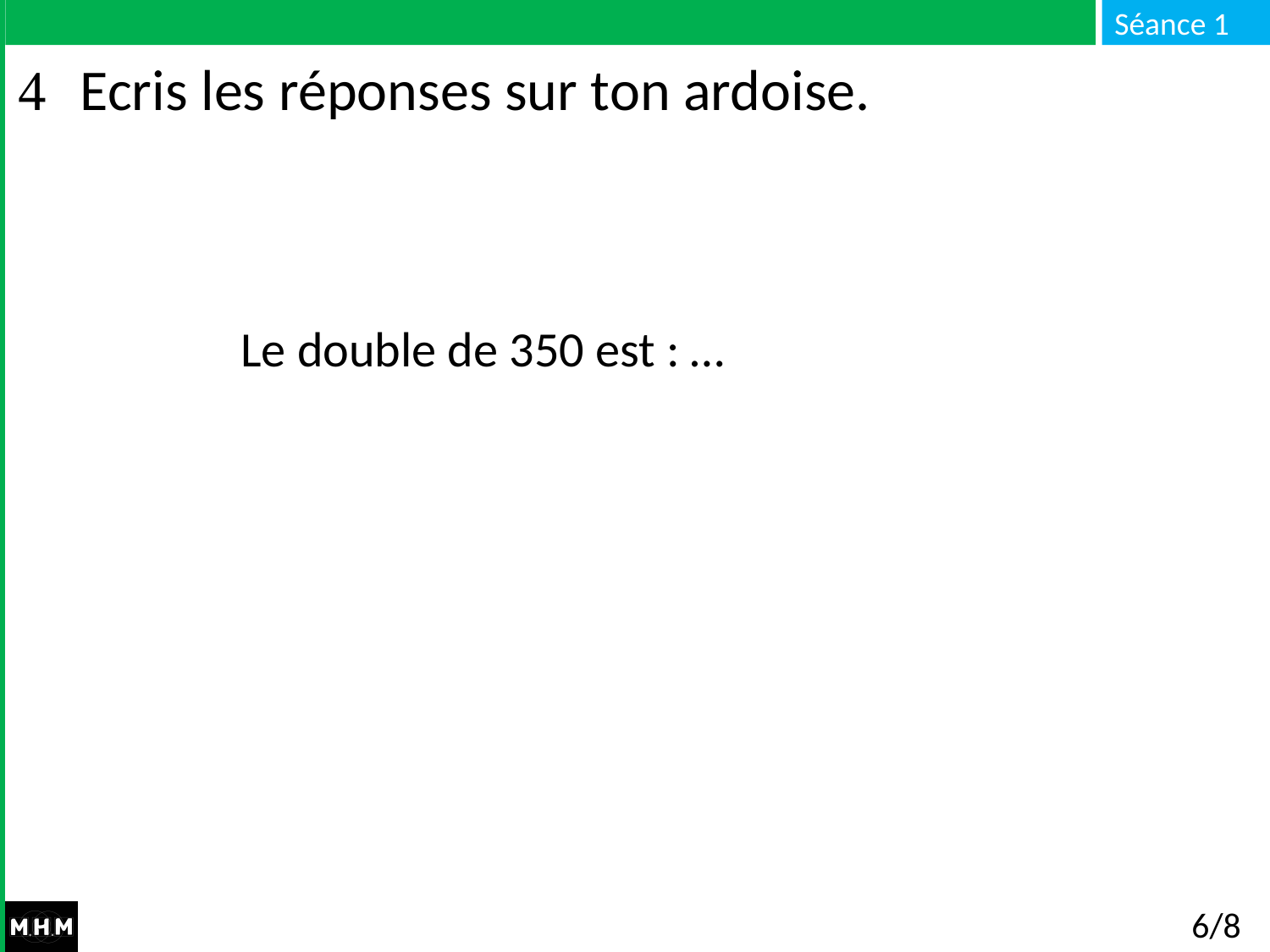

# Ecris les réponses sur ton ardoise.
Le double de 350 est : …

6/8